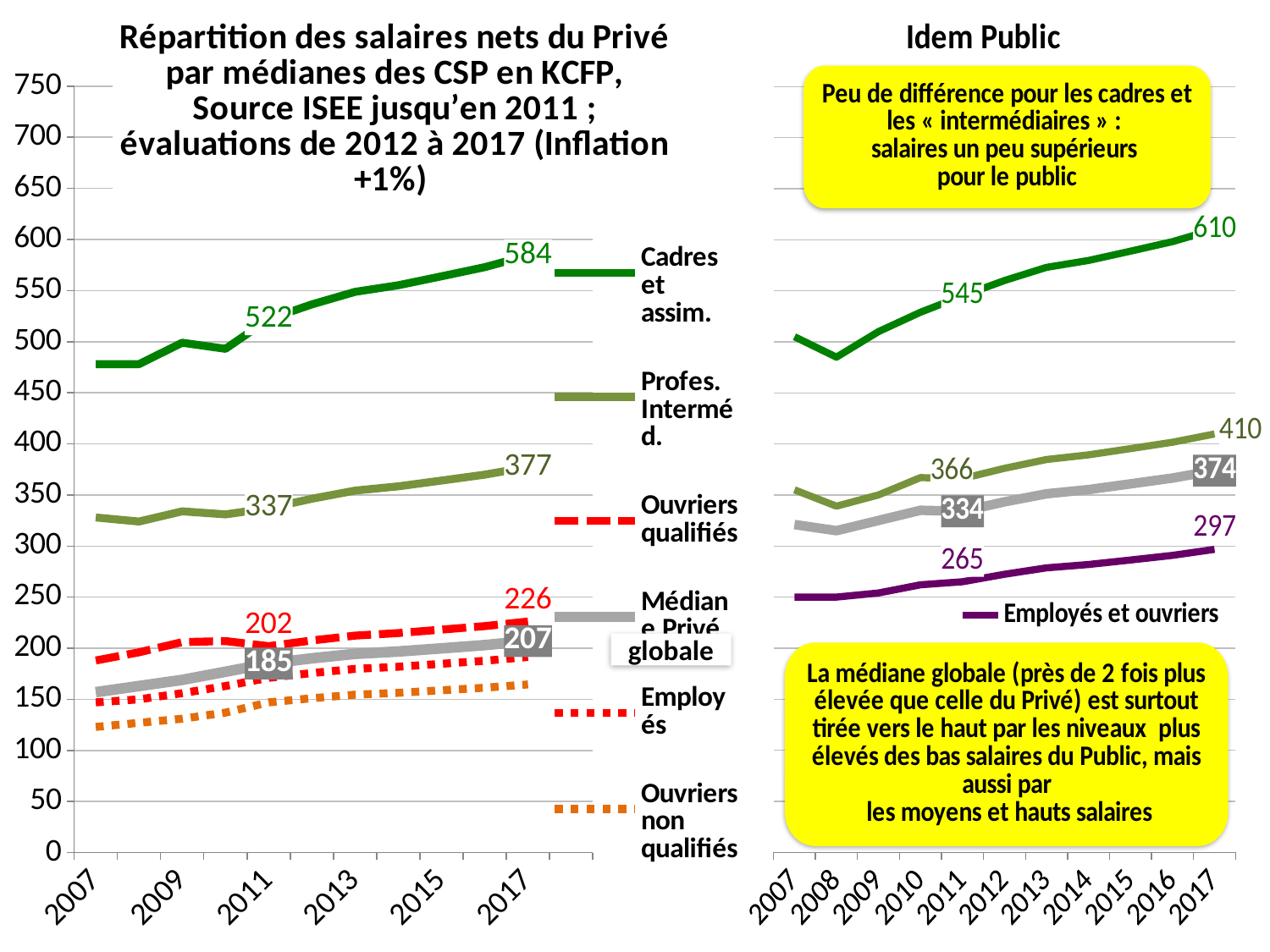

### Chart: Répartition des salaires nets du Privé par médianes des CSP en KCFP,
 Source ISEE jusqu’en 2011 ;
évaluations de 2012 à 2017 (Inflation +1%)

| Category | Cadres et assim. | Profes. Interméd. | Ouvriers qualifiés | Médiane Privé | Employés | Ouvriers non qualifiés |
|---|---|---|---|---|---|---|
| 2007.0 | 478.0 | 328.0 | 188.0 | 157.0 | 147.0 | 123.0 |
| 2008.0 | 478.0 | 324.0 | 196.0 | 163.0 | 150.0 | 127.0 |
| 2009.0 | 499.0 | 334.0 | 206.0 | 169.0 | 156.0 | 131.0 |
| 2010.0 | 493.0 | 331.0 | 207.0 | 177.0 | 163.0 | 137.0 |
| 2011.0 | 522.0 | 337.0 | 202.0 | 185.0 | 171.0 | 147.0 |
| 2012.0 | 536.4621999410186 | 346.3367076247582 | 207.5964835020806 | 190.125492316262 | 175.7376172220584 | 151.072688489138 |
| 2013.0 | 548.771082748452 | 354.2832469084819 | 212.3596910252629 | 194.4878358399685 | 179.769837452079 | 154.53898307284 |
| 2014.0 | 555.2280239475081 | 358.4518085638127 | 214.8583540946296 | 196.7762153836954 | 181.885042327632 | 156.3573170886661 |
| 2015.0 | 563.9796014757634 | 364.1017733665372 | 218.2449798814258 | 199.8778281092266 | 184.7519384144743 | 158.821841794899 |
| 2016.0 | 572.9136057823185 | 369.8695117790073 | 221.7021999387522 | 203.0440940033126 | 187.6785949976565 | 161.337739559389 |
| 2017.0 | 584.4291692585447 | 377.3038889657653 | 226.1584141575211 | 207.1252802927792 | 191.4509347571095 | 164.5806281245327 |
|  | None | None | None | None | None | None |

### Chart: Idem Public

| Category | Cadres et assimil. | Profes. Interméd.  | Employés et ouvriers | Médiane public |
|---|---|---|---|---|
| 2007.0 | 505.0 | 355.0 | 250.0 | 321.0 |
| 2008.0 | 485.0 | 339.0 | 250.0 | 315.0 |
| 2009.0 | 510.0 | 350.0 | 254.0 | 325.0 |
| 2010.0 | 529.0 | 367.0 | 262.0 | 335.0 |
| 2011.0 | 545.0 | 366.0 | 265.0 | 334.0 |
| 2012.0 | 560.099423310069 | 376.1401631770371 | 272.341921425997 | 343.2535915331432 |
| 2013.0 | 572.950651528556 | 384.7705292833972 | 278.5906837707657 | 351.1293901110783 |
| 2014.0 | 579.692093968184 | 389.2978098942299 | 281.868632846915 | 355.260842908942 |
| 2015.0 | 588.8292774028564 | 395.4339734485221 | 286.3114835078111 | 360.8605112890902 |
| 2016.0 | 598.1569255773265 | 401.6980454335807 | 290.8469454642045 | 366.5769048492239 |
| 2017.0 | 610.1798797814306 | 409.7721761467956 | 296.692969068035 | 373.9451006366933 |
globale